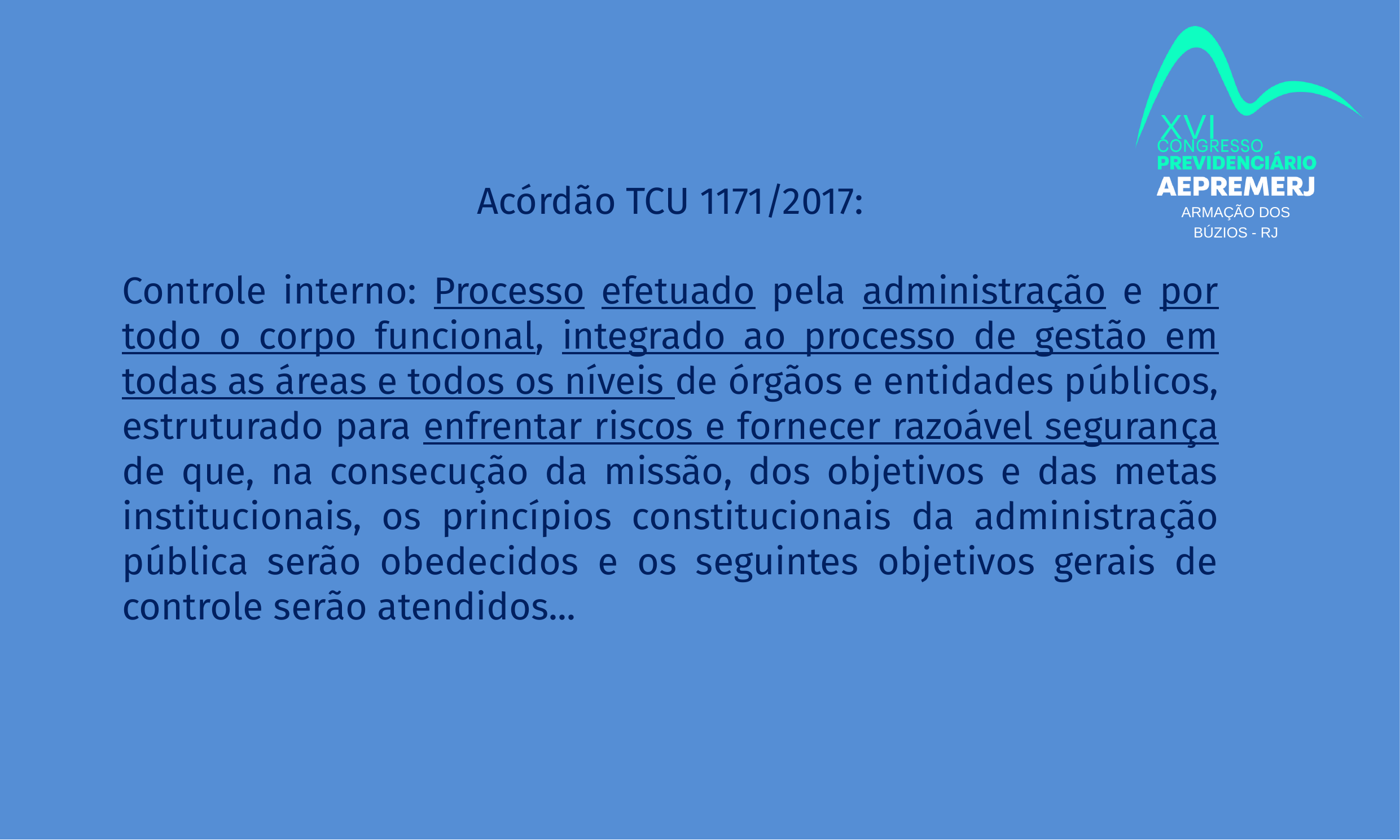

XVI

ARMAÇÃO DOS BÚZIOS - RJ
Acórdão TCU 1171/2017:

Controle interno: Processo efetuado pela administração e por todo o corpo funcional, integrado ao processo de gestão em todas as áreas e todos os níveis de órgãos e entidades públicos, estruturado para enfrentar riscos e fornecer razoável segurança de que, na consecução da missão, dos objetivos e das metas institucionais, os princípios constitucionais da administração pública serão obedecidos e os seguintes objetivos gerais de controle serão atendidos...